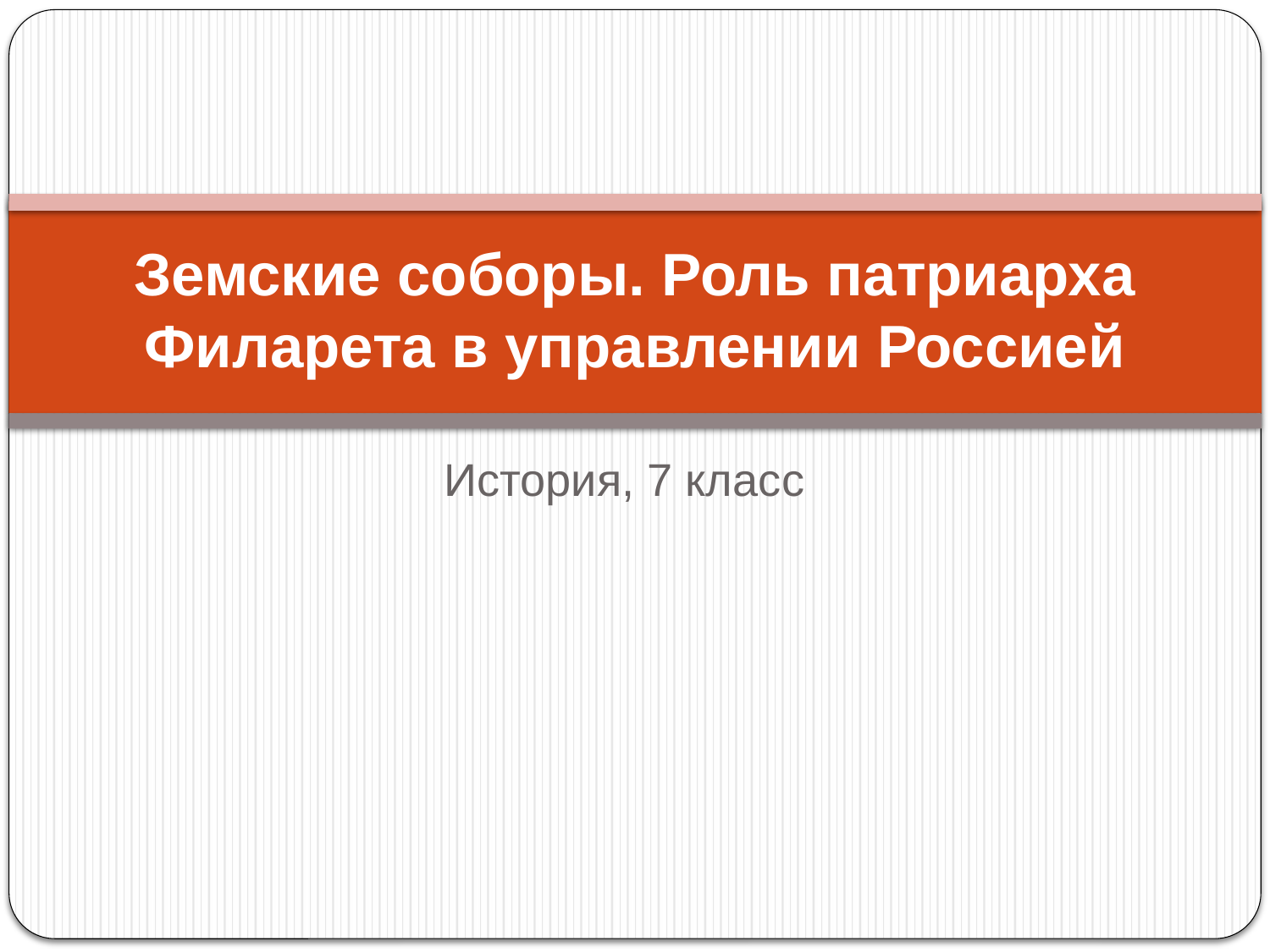

# Земские соборы. Роль патриарха Филарета в управлении Россией
История, 7 класс